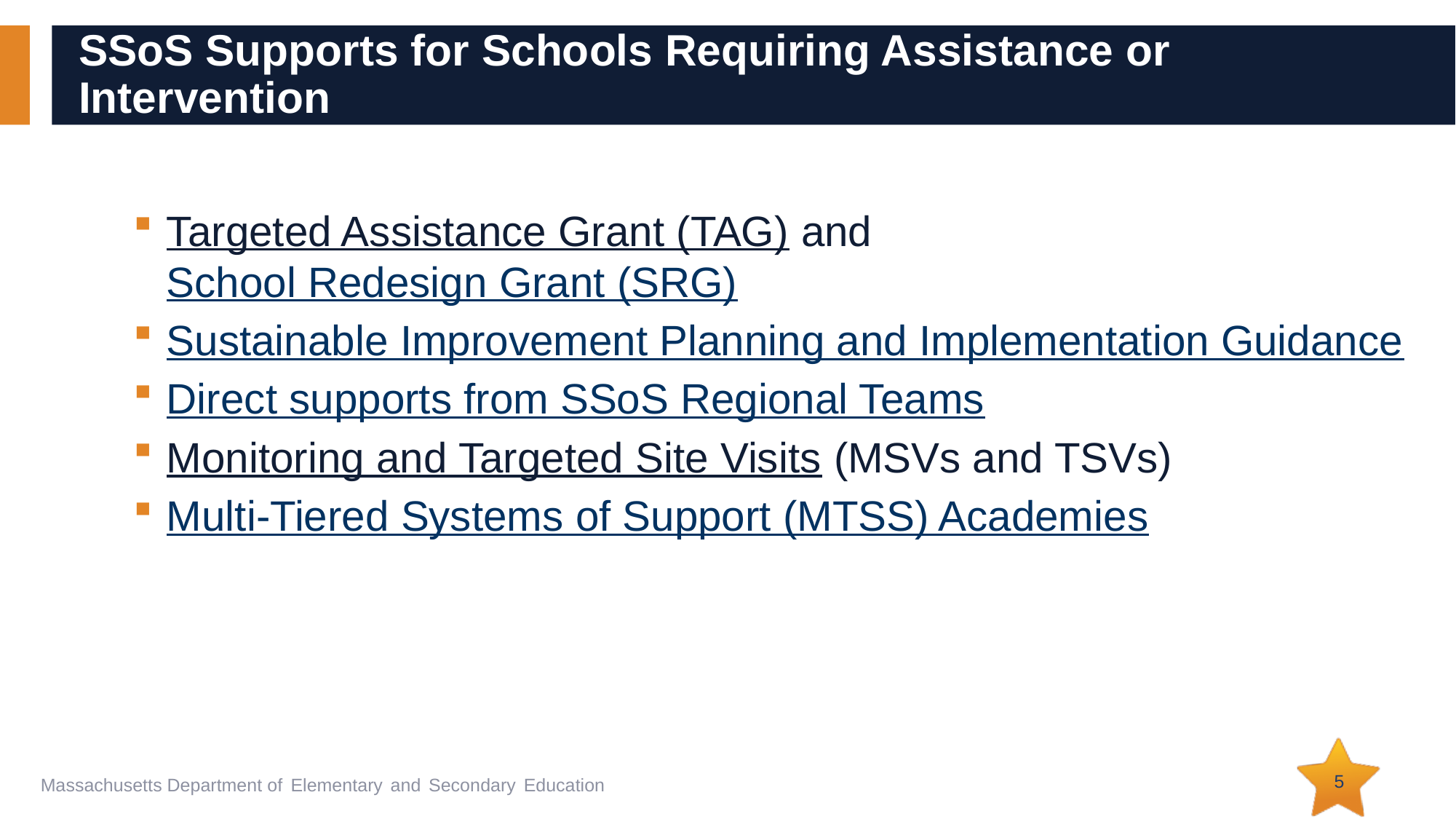

# SSoS Supports for Schools Requiring Assistance or Intervention

Targeted Assistance Grant (TAG) and School Redesign Grant (SRG)
Sustainable Improvement Planning and Implementation Guidance
Direct supports from SSoS Regional Teams
Monitoring and Targeted Site Visits (MSVs and TSVs)
Multi-Tiered Systems of Support (MTSS) Academies

5